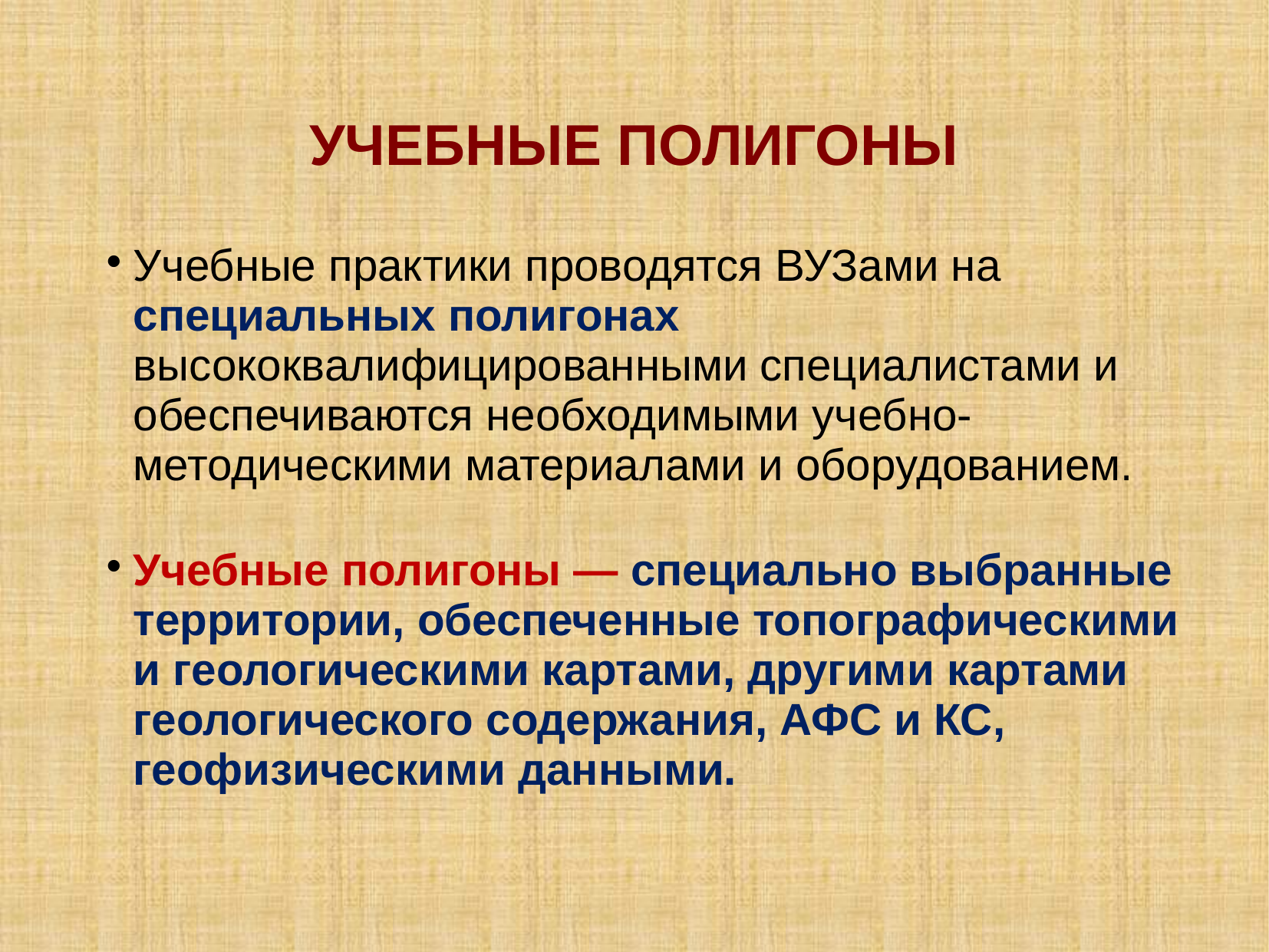

# УЧЕБНЫЕ ПОЛИГОНЫ
Учебные практики проводятся ВУЗами на специальных полигонах высококвалифицированными специалистами и обеспечиваются необходимыми учебно-методическими материалами и оборудованием.
Учебные полигоны — специально выбранные территории, обеспеченные топографическими и геологическими картами, другими картами геологического содержания, АФС и КС, геофизическими данными.